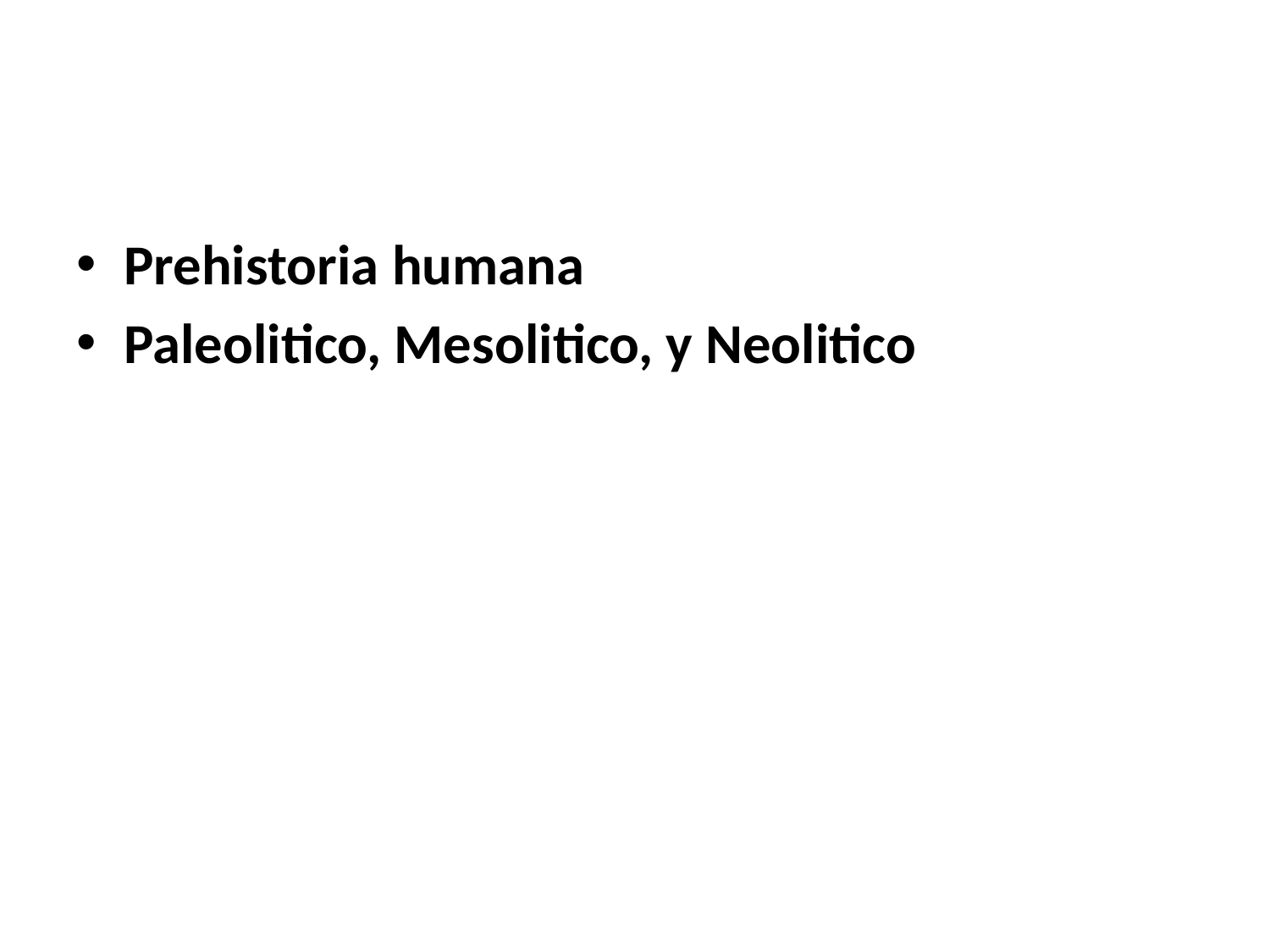

#
Prehistoria humana
Paleolitico, Mesolitico, y Neolitico